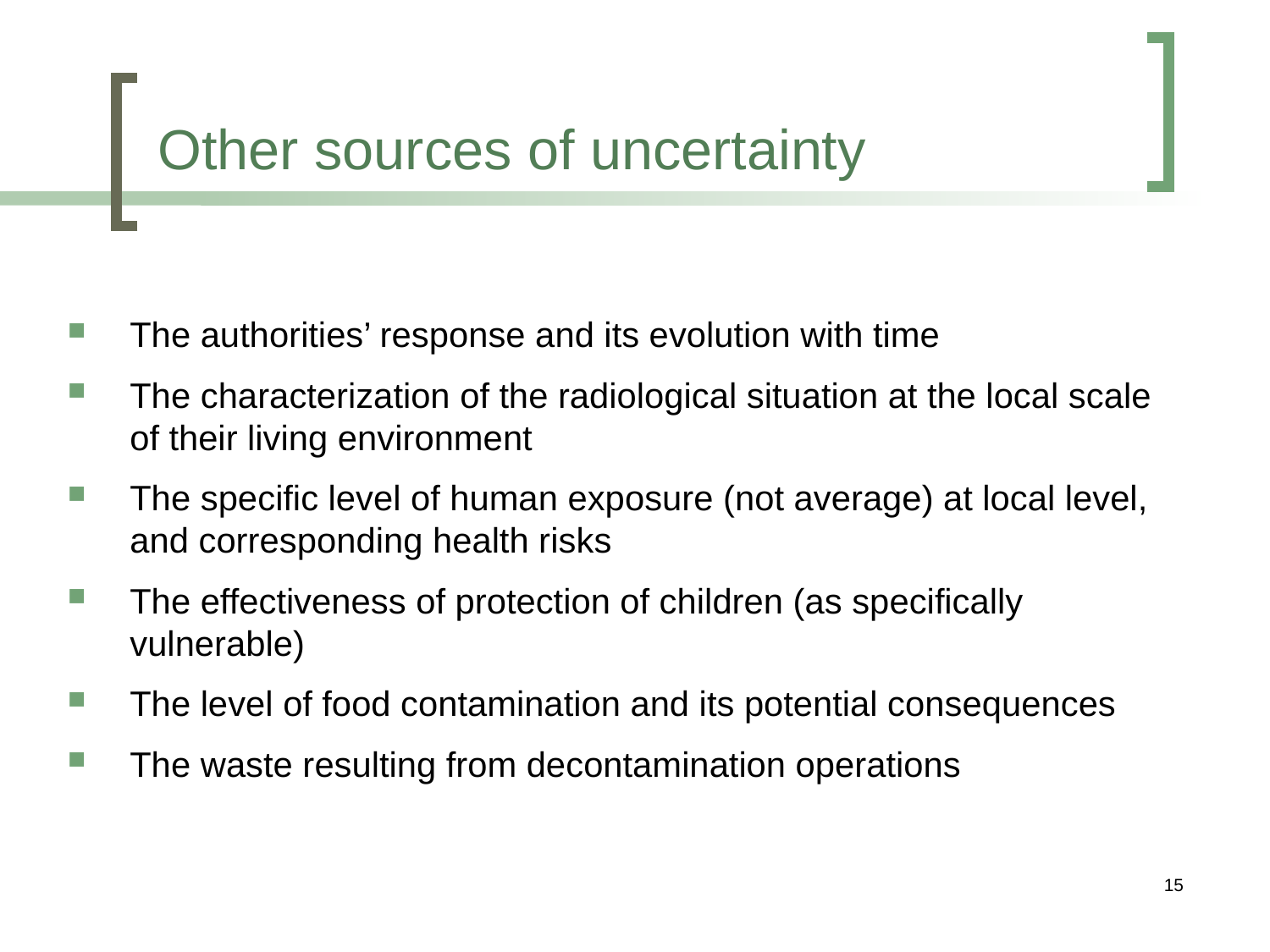

Other sources of uncertainty

The authorities’ response and its evolution with time
The characterization of the radiological situation at the local scale of their living environment
The specific level of human exposure (not average) at local level, and corresponding health risks
The effectiveness of protection of children (as specifically vulnerable)
The level of food contamination and its potential consequences
The waste resulting from decontamination operations
15